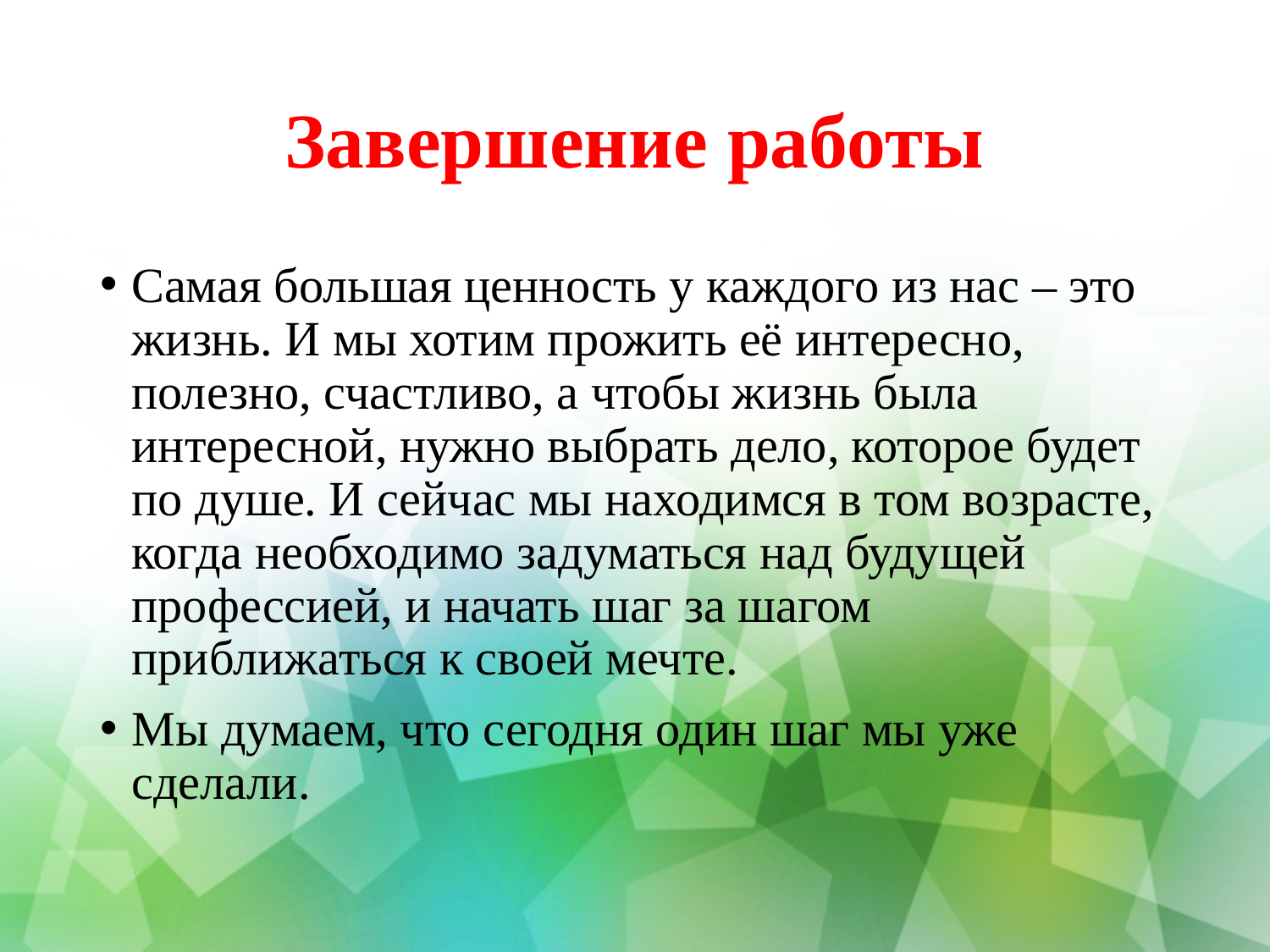

# Завершение работы
Самая большая ценность у каждого из нас – это жизнь. И мы хотим прожить её интересно, полезно, счастливо, а чтобы жизнь была интересной, нужно выбрать дело, которое будет по душе. И сейчас мы находимся в том возрасте, когда необходимо задуматься над будущей профессией, и начать шаг за шагом приближаться к своей мечте.
Мы думаем, что сегодня один шаг мы уже сделали.